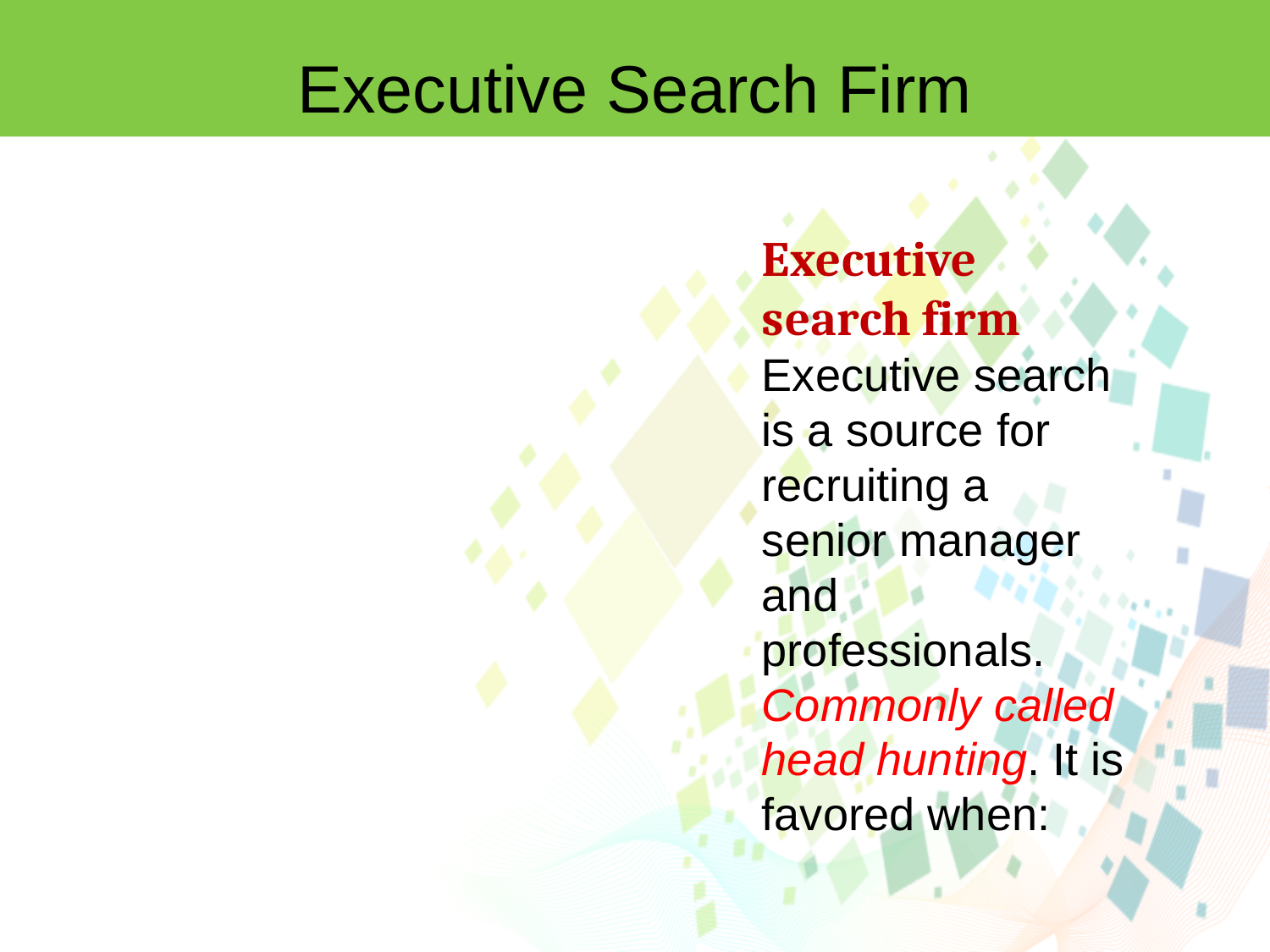

Executive Search Firm
Executive search firm
Executive search is a source for recruiting a senior manager and professionals. Commonly called head hunting. It is favored when: